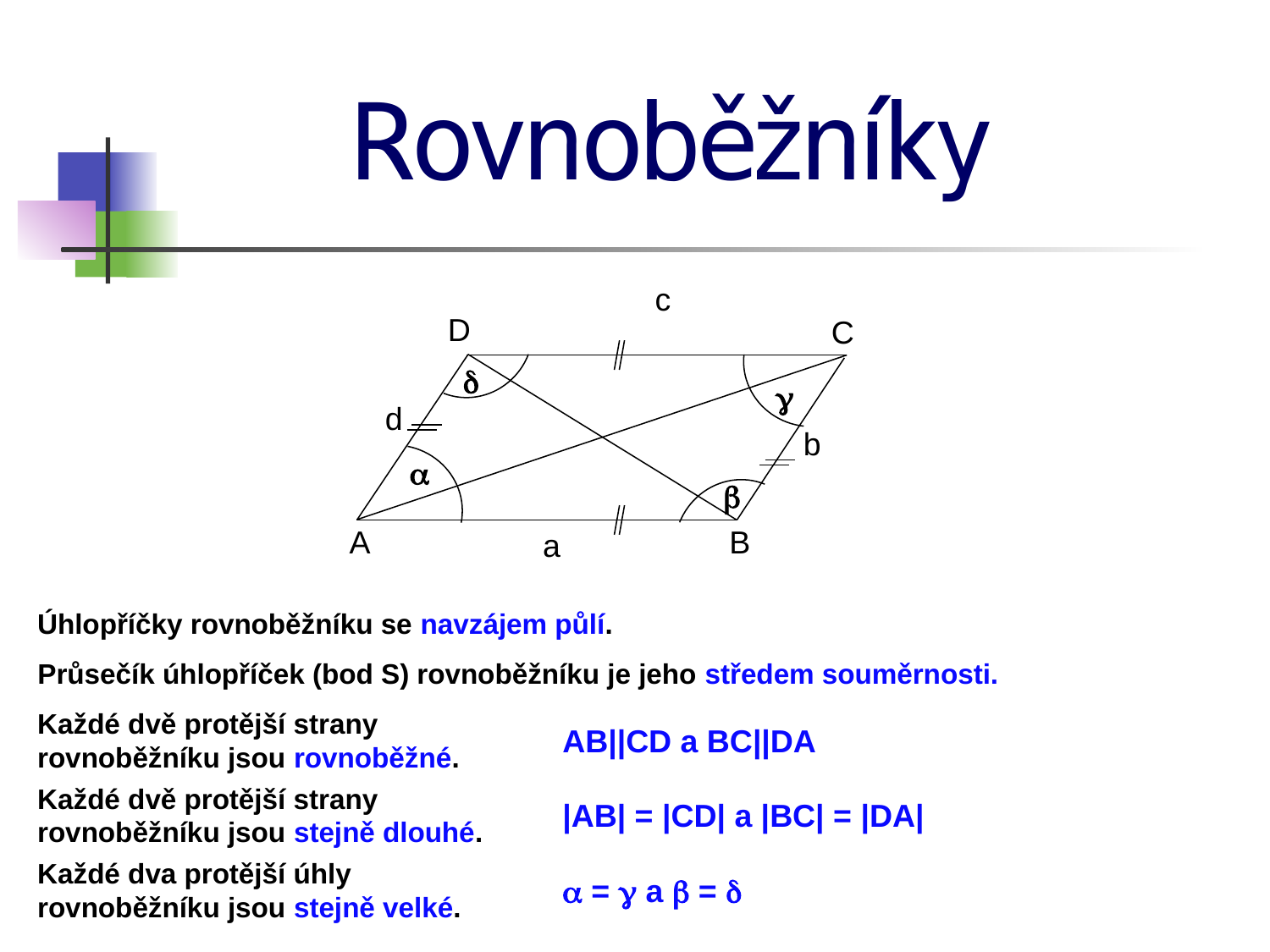

Rovnoběžníky

c

D
C
δ
γ
d
b

α
β

A
B
a
Úhlopříčky rovnoběžníku se navzájem půlí.
Průsečík úhlopříček (bod S) rovnoběžníku je jeho středem souměrnosti.
Každé dvě protější strany rovnoběžníku jsou rovnoběžné.
AB||CD a BC||DA
Každé dvě protější strany rovnoběžníku jsou stejně dlouhé.
|AB| = |CD| a |BC| = |DA|
Každé dva protější úhly rovnoběžníku jsou stejně velké.
α = γ a β = δ